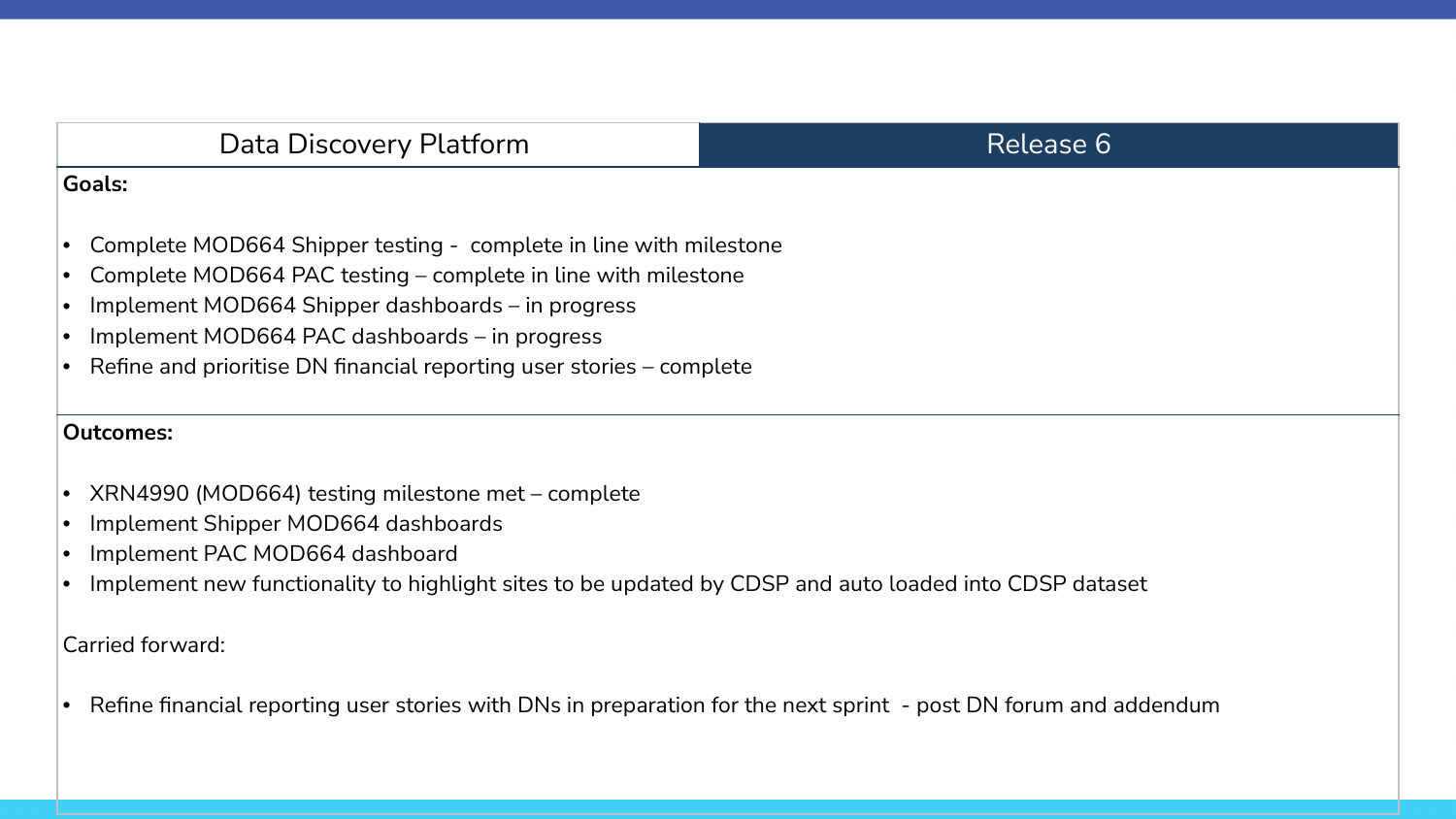

| Data Discovery Platform | Release 6 |
| --- | --- |
| Goals: Complete MOD664 Shipper testing -  complete in line with milestone Complete MOD664 PAC testing – complete in line with milestone Implement MOD664 Shipper dashboards – in progress Implement MOD664 PAC dashboards – in progress Refine and prioritise DN financial reporting user stories – complete |  |
| Outcomes: XRN4990 (MOD664) testing milestone met – complete Implement Shipper MOD664 dashboards Implement PAC MOD664 dashboard Implement new functionality to highlight sites to be updated by CDSP and auto loaded into CDSP dataset Carried forward: Refine financial reporting user stories with DNs in preparation for the next sprint  - post DN forum and addendum |  |